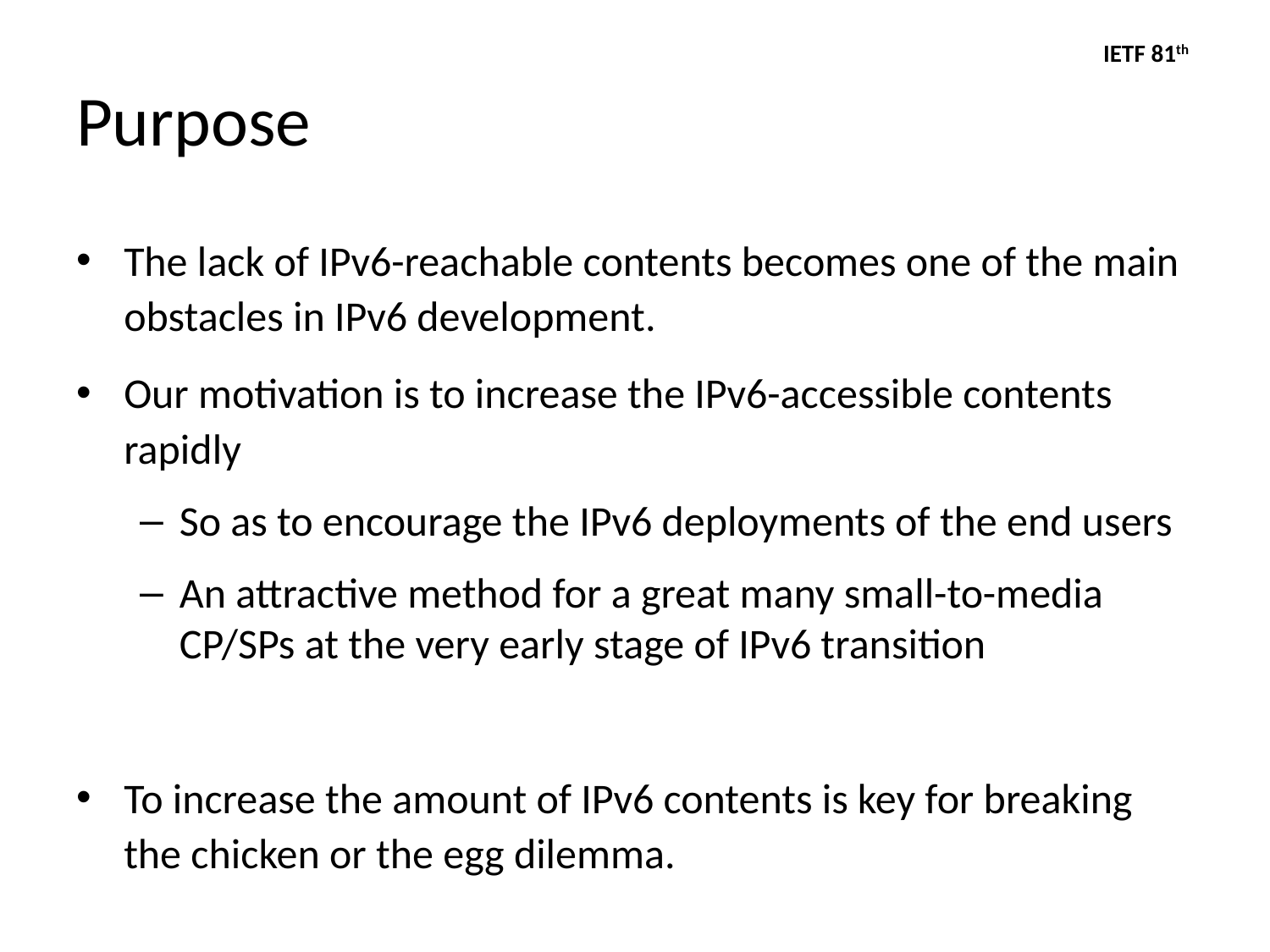

# Purpose
The lack of IPv6-reachable contents becomes one of the main obstacles in IPv6 development.
Our motivation is to increase the IPv6-accessible contents rapidly
So as to encourage the IPv6 deployments of the end users
An attractive method for a great many small-to-media CP/SPs at the very early stage of IPv6 transition

To increase the amount of IPv6 contents is key for breaking the chicken or the egg dilemma.